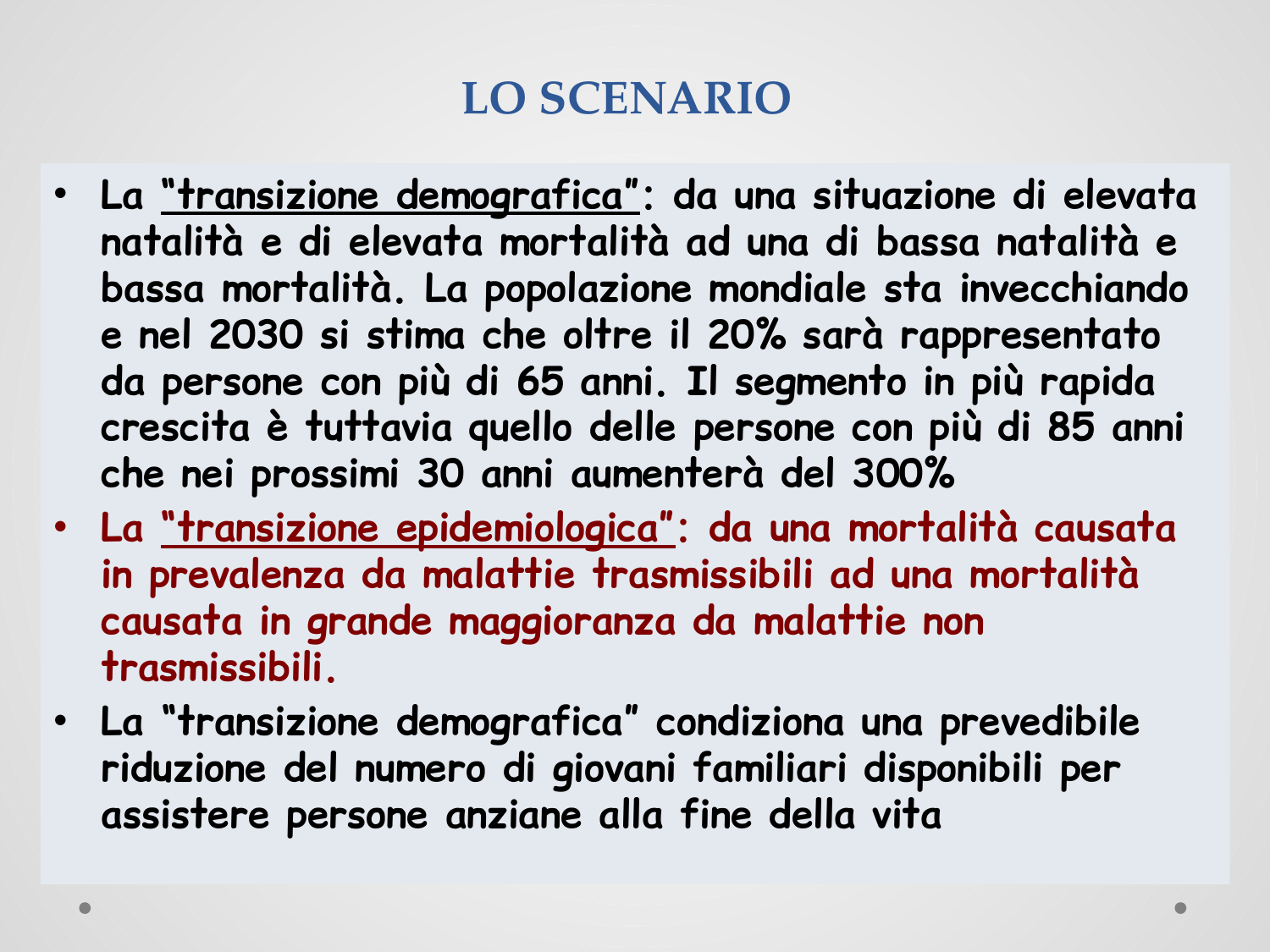

# LO SCENARIO
La “transizione demografica”: da una situazione di elevata natalità e di elevata mortalità ad una di bassa natalità e bassa mortalità. La popolazione mondiale sta invecchiando e nel 2030 si stima che oltre il 20% sarà rappresentato da persone con più di 65 anni. Il segmento in più rapida crescita è tuttavia quello delle persone con più di 85 anni che nei prossimi 30 anni aumenterà del 300%
La “transizione epidemiologica”: da una mortalità causata in prevalenza da malattie trasmissibili ad una mortalità causata in grande maggioranza da malattie non trasmissibili.
La “transizione demografica” condiziona una prevedibile riduzione del numero di giovani familiari disponibili per assistere persone anziane alla fine della vita